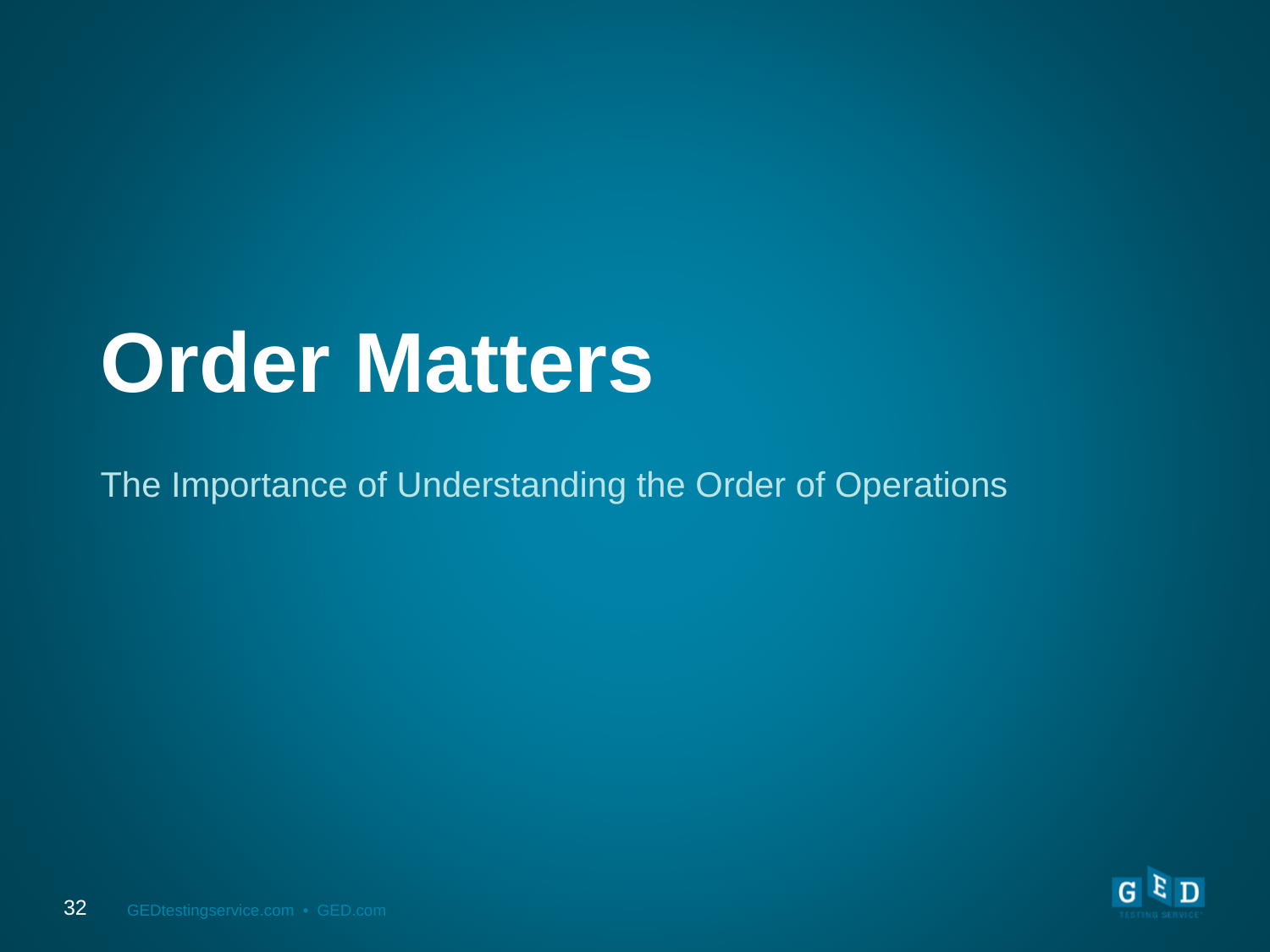

# Order Matters
The Importance of Understanding the Order of Operations
32